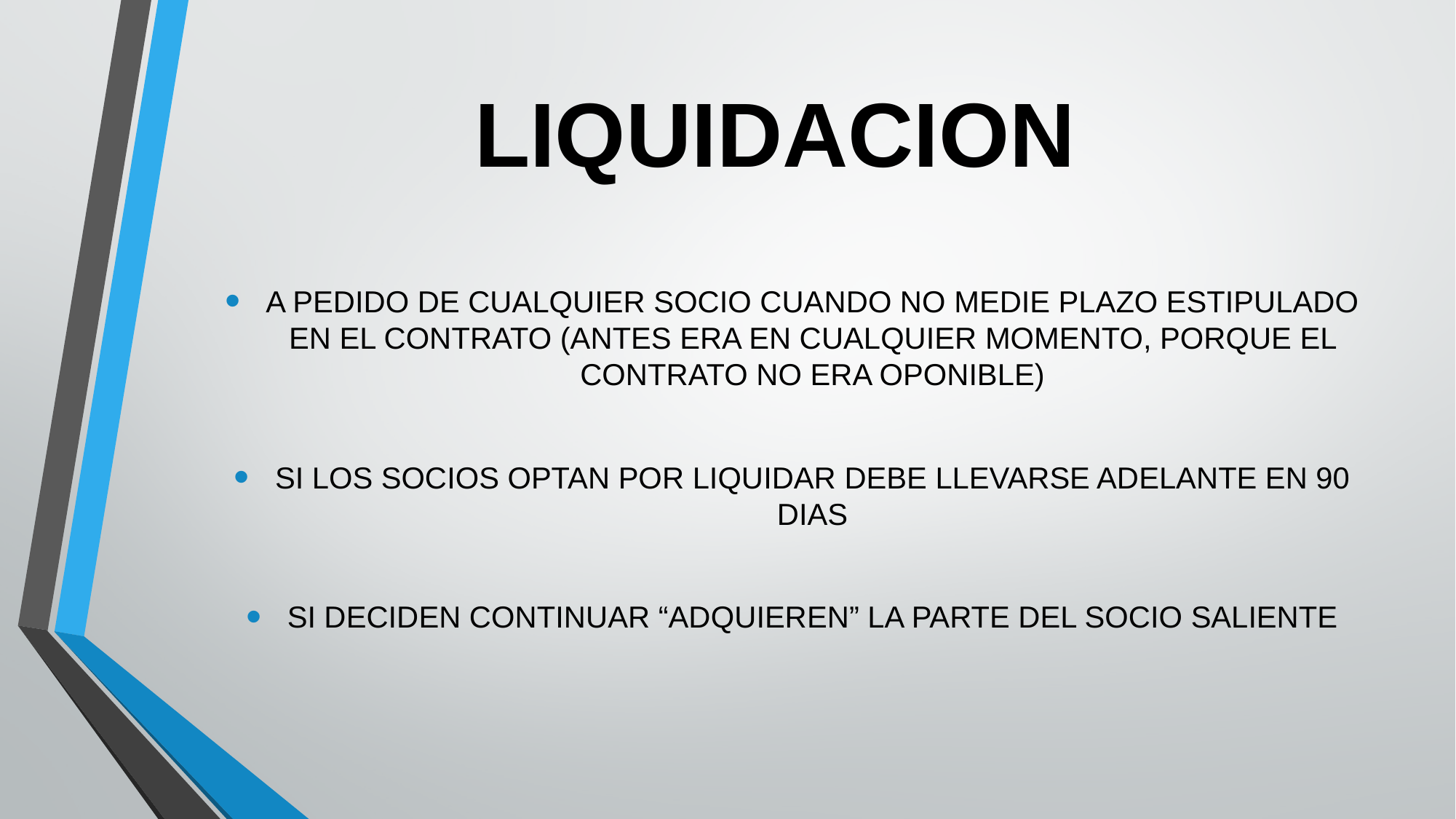

# LIQUIDACION
A PEDIDO DE CUALQUIER SOCIO CUANDO NO MEDIE PLAZO ESTIPULADO EN EL CONTRATO (ANTES ERA EN CUALQUIER MOMENTO, PORQUE EL CONTRATO NO ERA OPONIBLE)

SI LOS SOCIOS OPTAN POR LIQUIDAR DEBE LLEVARSE ADELANTE EN 90 DIAS

SI DECIDEN CONTINUAR “ADQUIEREN” LA PARTE DEL SOCIO SALIENTE